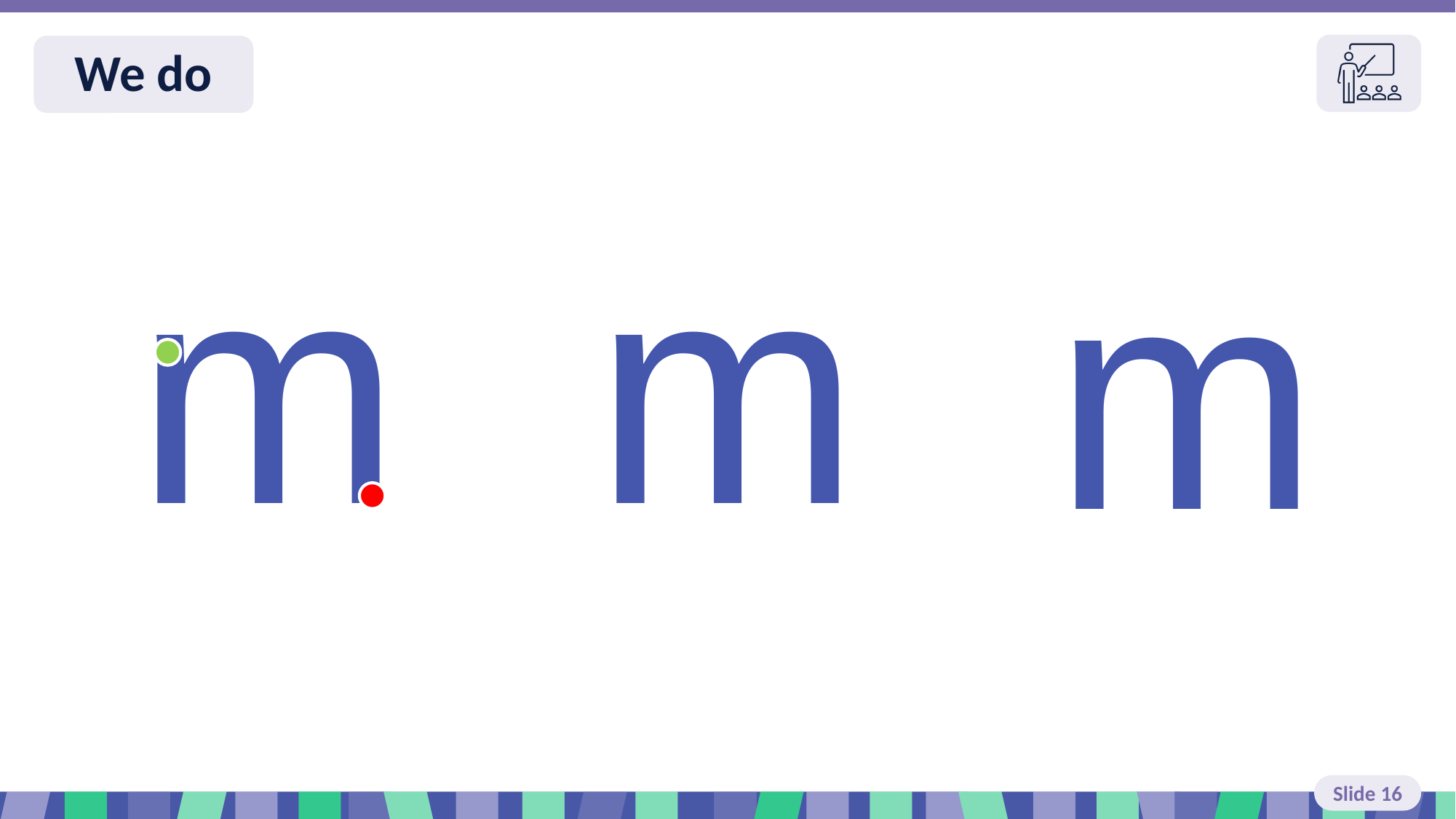

Side 16 We do
m
m
m